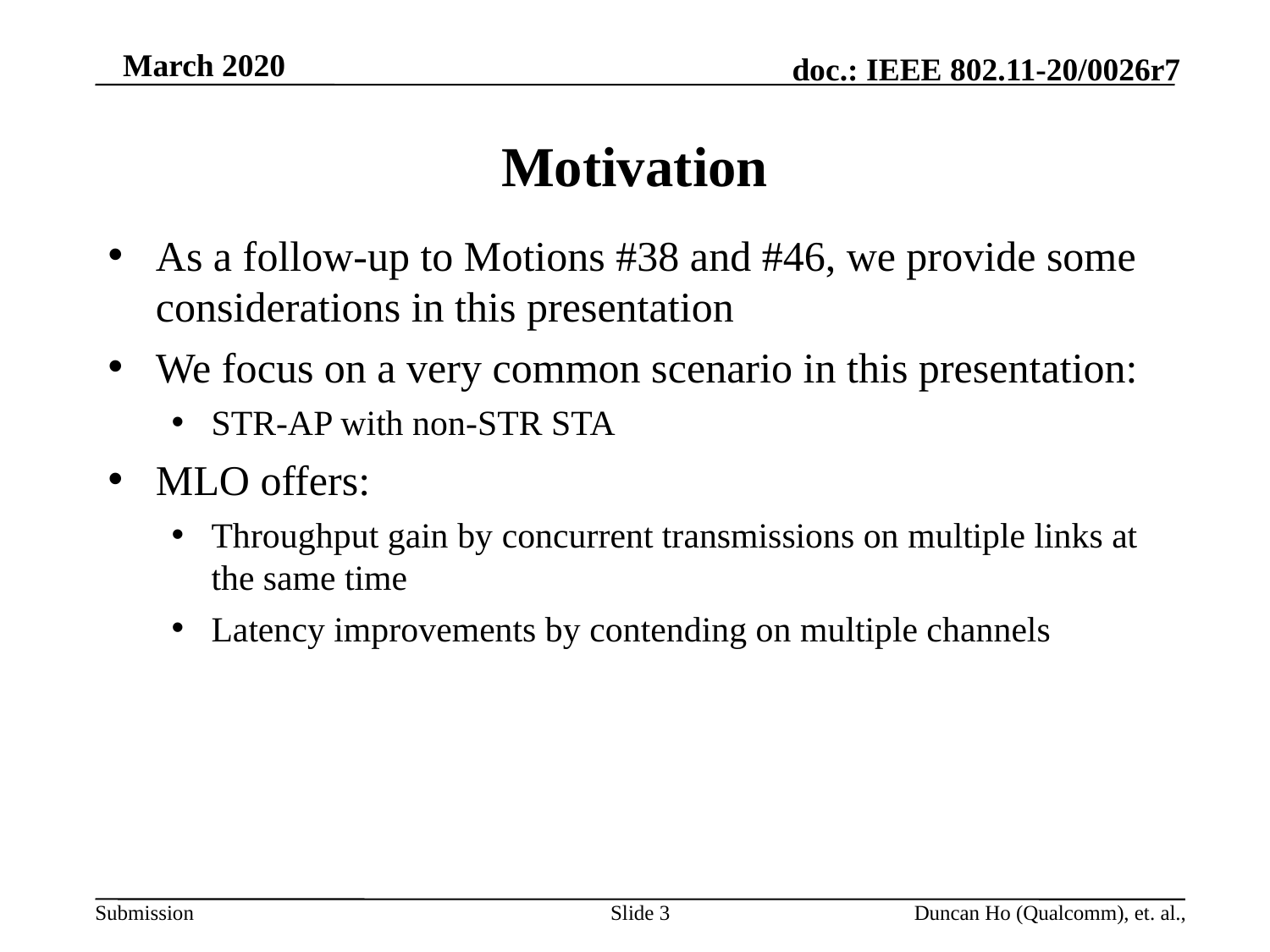

# Motivation
As a follow-up to Motions #38 and #46, we provide some considerations in this presentation
We focus on a very common scenario in this presentation:
STR-AP with non-STR STA
MLO offers:
Throughput gain by concurrent transmissions on multiple links at the same time
Latency improvements by contending on multiple channels
Slide 3
Duncan Ho (Qualcomm), et. al.,